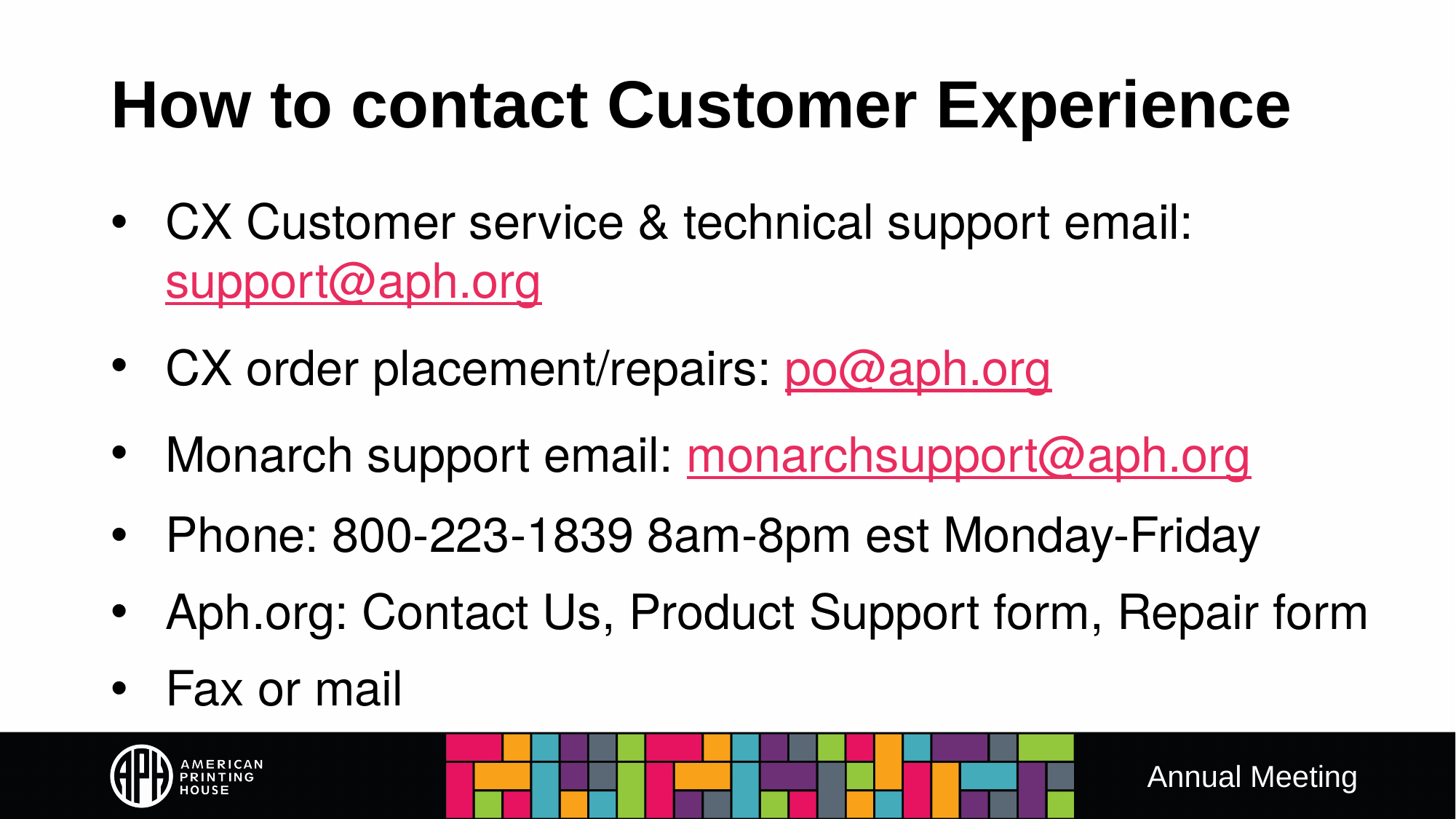

# How to contact Customer Experience
CX Customer service & technical support email: support@aph.org
CX order placement/repairs: po@aph.org
Monarch support email: monarchsupport@aph.org
Phone: 800-223-1839 8am-8pm est Monday-Friday
Aph.org: Contact Us, Product Support form, Repair form
Fax or mail